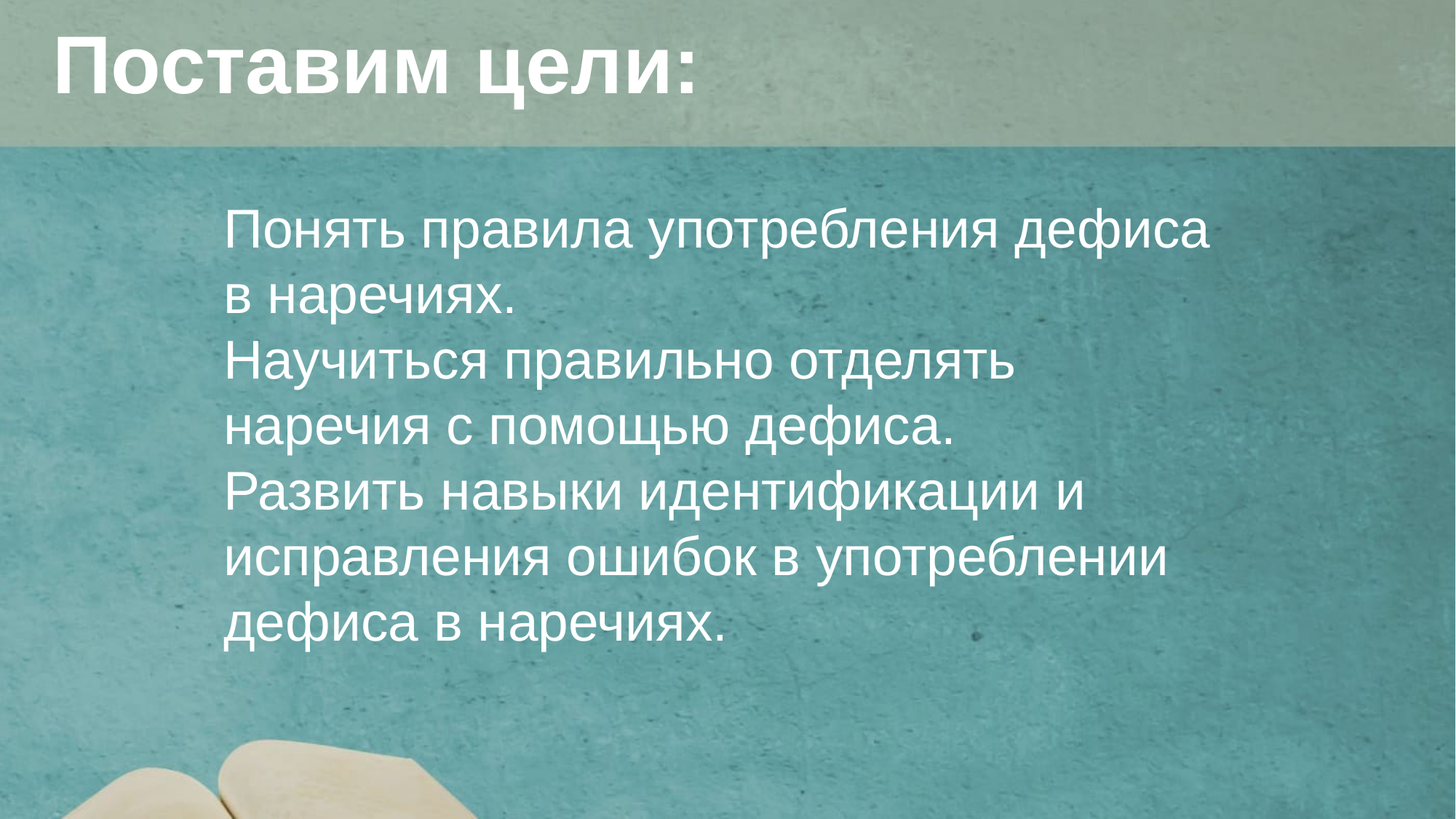

# Поставим цели:
Понять правила употребления дефиса в наречиях.
Научиться правильно отделять наречия с помощью дефиса.
Развить навыки идентификации и исправления ошибок в употреблении дефиса в наречиях.